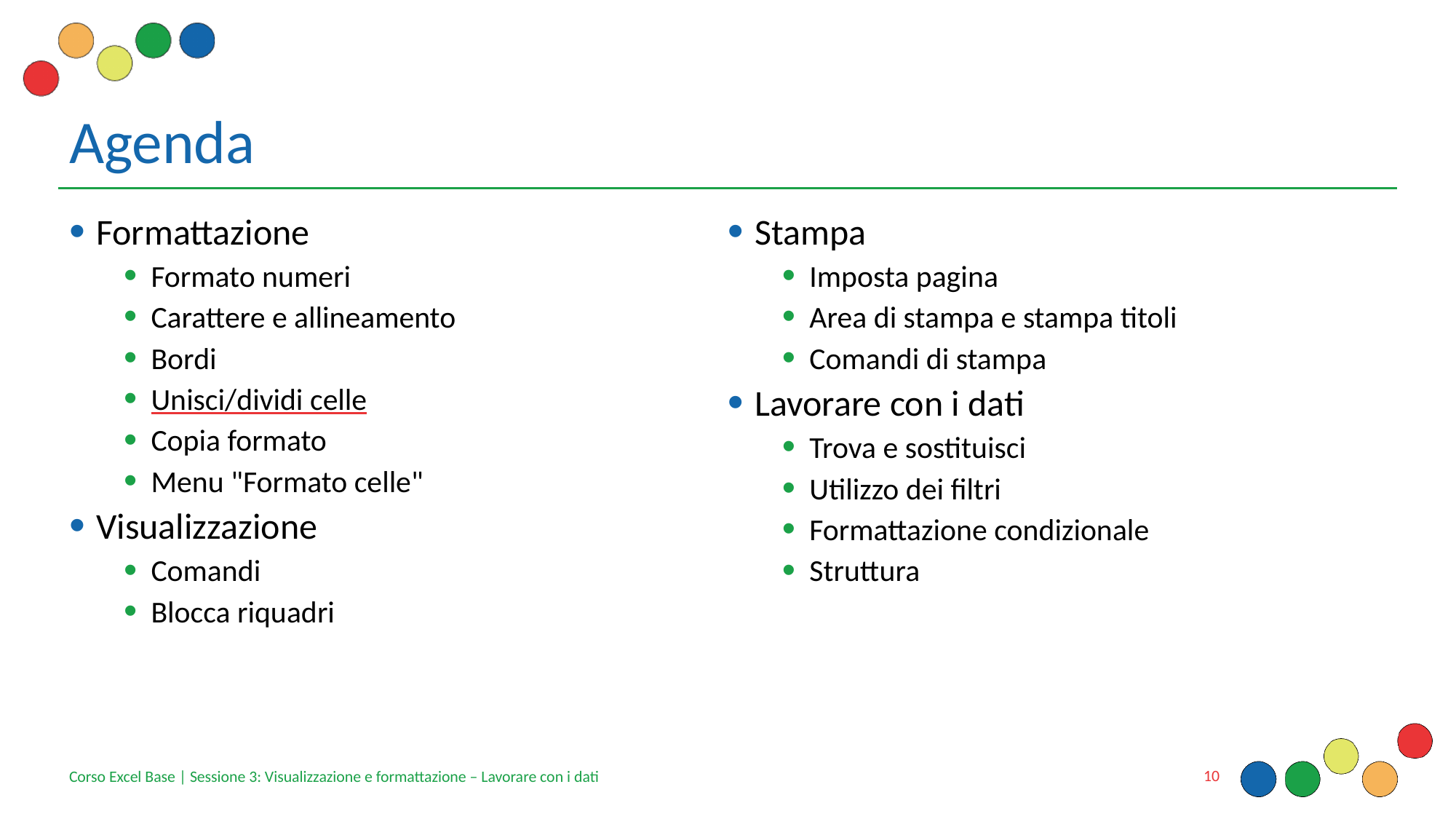

# Agenda
Formattazione
Formato numeri
Carattere e allineamento
Bordi
Unisci/dividi celle
Copia formato
Menu "Formato celle"
Visualizzazione
Comandi
Blocca riquadri

Stampa
Imposta pagina
Area di stampa e stampa titoli
Comandi di stampa
Lavorare con i dati
Trova e sostituisci
Utilizzo dei filtri
Formattazione condizionale
Struttura
10
Corso Excel Base | Sessione 3: Visualizzazione e formattazione – Lavorare con i dati